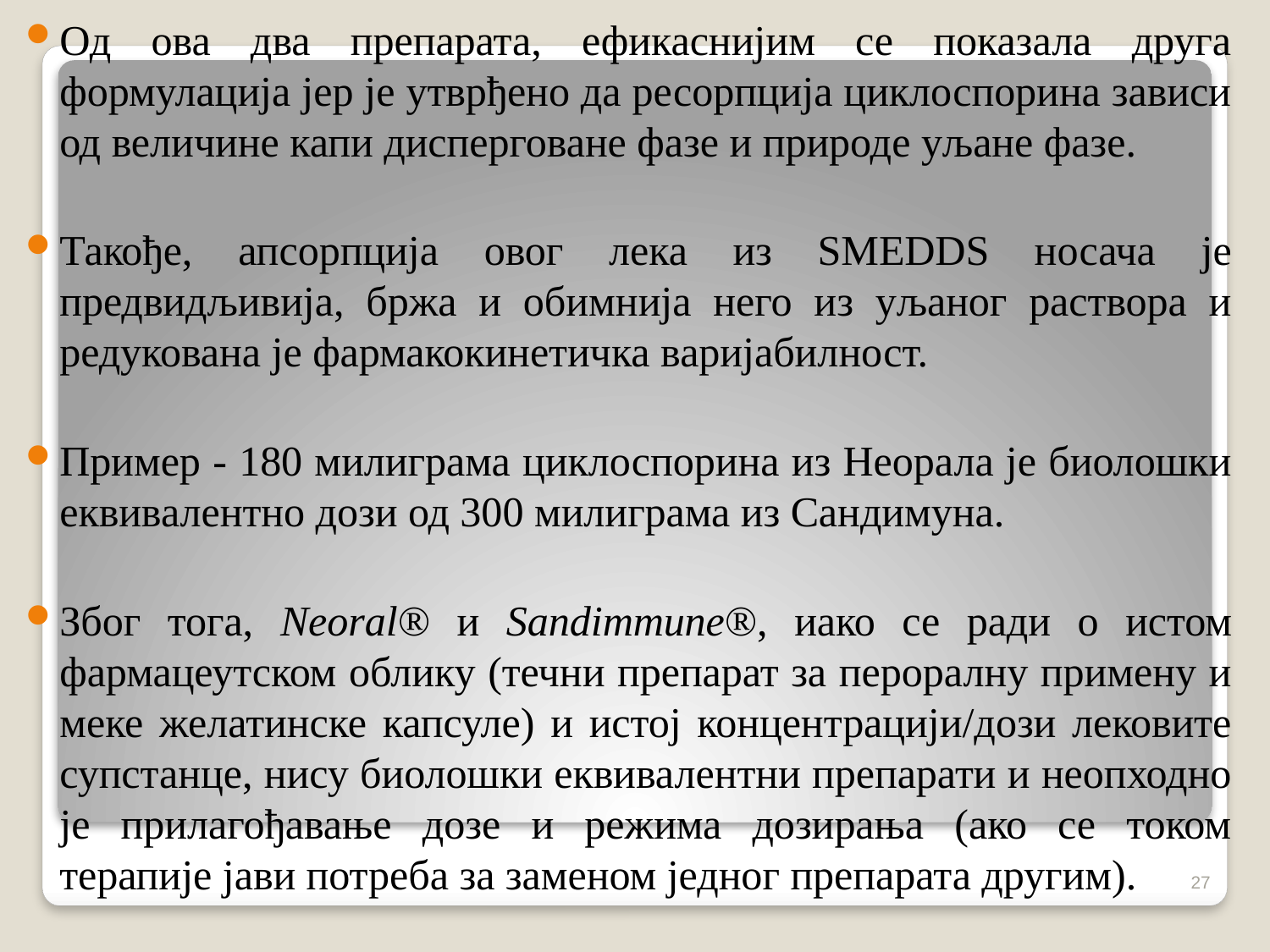

Од ова два препарата, ефикаснијим се показала друга формулација јер је утврђено да ресорпција циклоспорина зависи од величине капи дисперговане фазе и природе уљане фазе.

Такође, апсорпција овог лека из SMEDDS носача је предвидљивија, бржа и обимнија него из уљаног раствора и редукована је фармакокинетичка варијабилност.

Пример - 180 милиграма циклоспорина из Неорала је биолошки еквивалентно дози од 300 милиграма из Сандимуна.

Због тога, Neoral® и Sandimmune®, иако се ради о истом фармацеутском облику (течни препарат за пероралну примену и меке желатинске капсуле) и истој концентрацији/дози лековите супстанце, нису биолошки еквивалентни препарати и неопходно је прилагођавање дозе и режима дозирања (ако се током терапије јави потреба за заменом једног препарата другим).
27